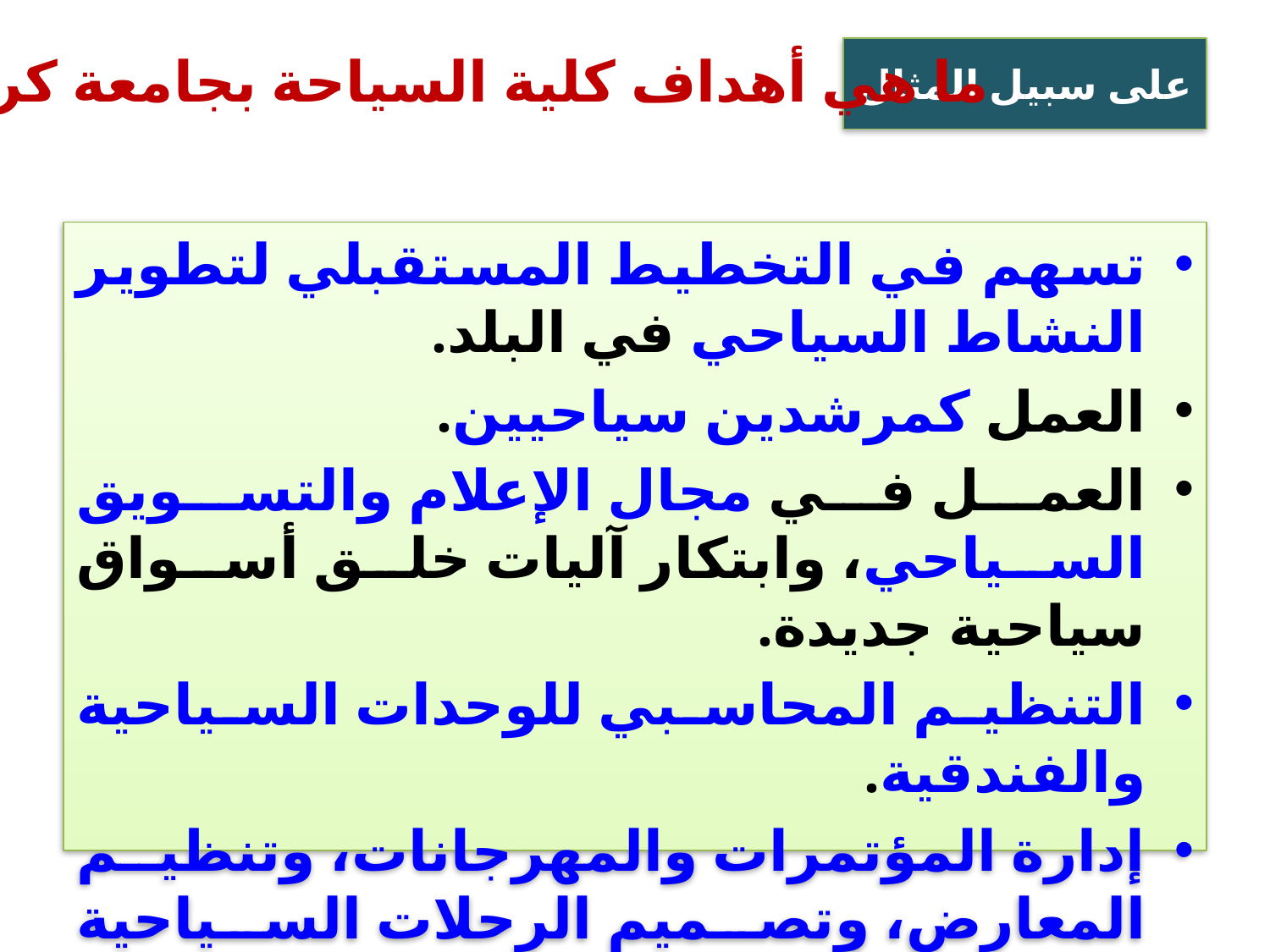

# على سبيل المثال
ما هي أهداف كلية السياحة بجامعة كربلاء؟
تسهم في التخطيط المستقبلي لتطوير النشاط السياحي في البلد.
العمل كمرشدين سياحيين.
العمل في مجال الإعلام والتسويق السياحي، وابتكار آليات خلق أسواق سياحية جديدة.
التنظيم المحاسبي للوحدات السياحية والفندقية.
إدارة المؤتمرات والمهرجانات، وتنظيم المعارض، وتصميم الرحلات السياحية وإدارتها.